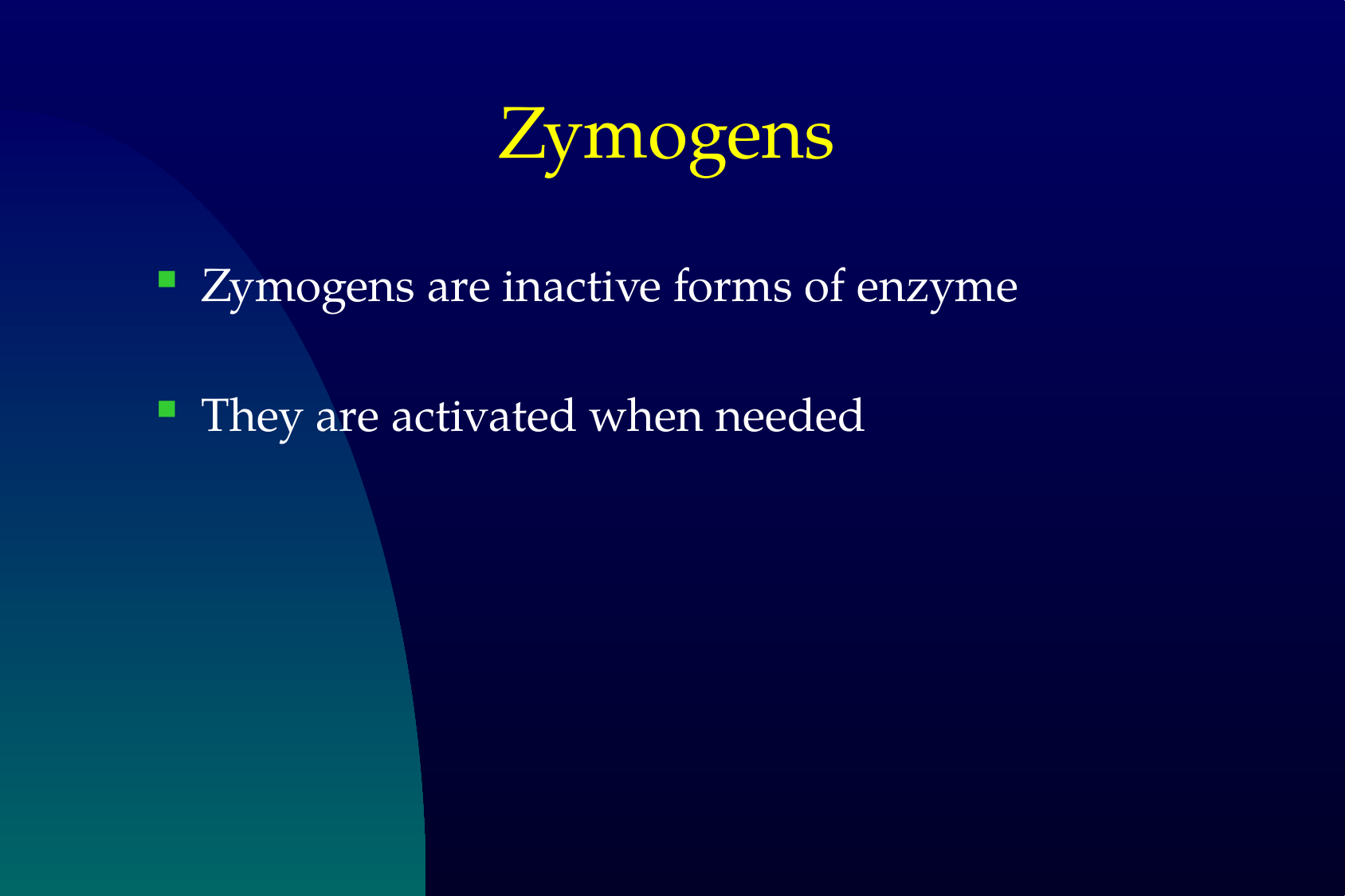

# Zymogens
Zymogens are inactive forms of enzyme

They are activated when needed